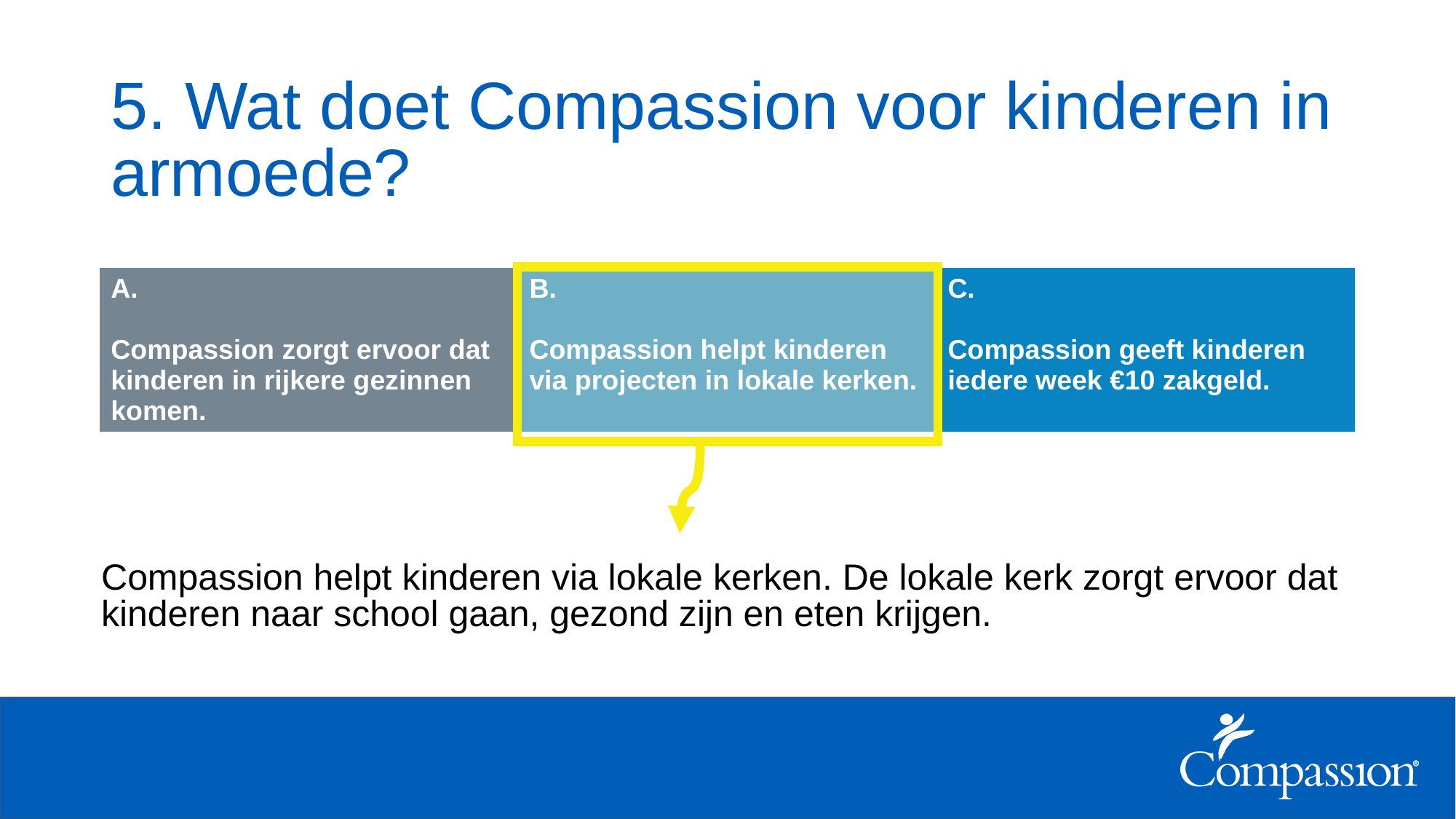

# 5. Wat doet Compassion voor kinderen in armoede?

| A. Compassion zorgt ervoor dat kinderen in rijkere gezinnen komen. | B. Compassion helpt kinderen via projecten in lokale kerken. | C. Compassion geeft kinderen iedere week €10 zakgeld. |
| --- | --- | --- |
Compassion helpt kinderen via lokale kerken. De lokale kerk zorgt ervoor dat kinderen naar school gaan, gezond zijn en eten krijgen.